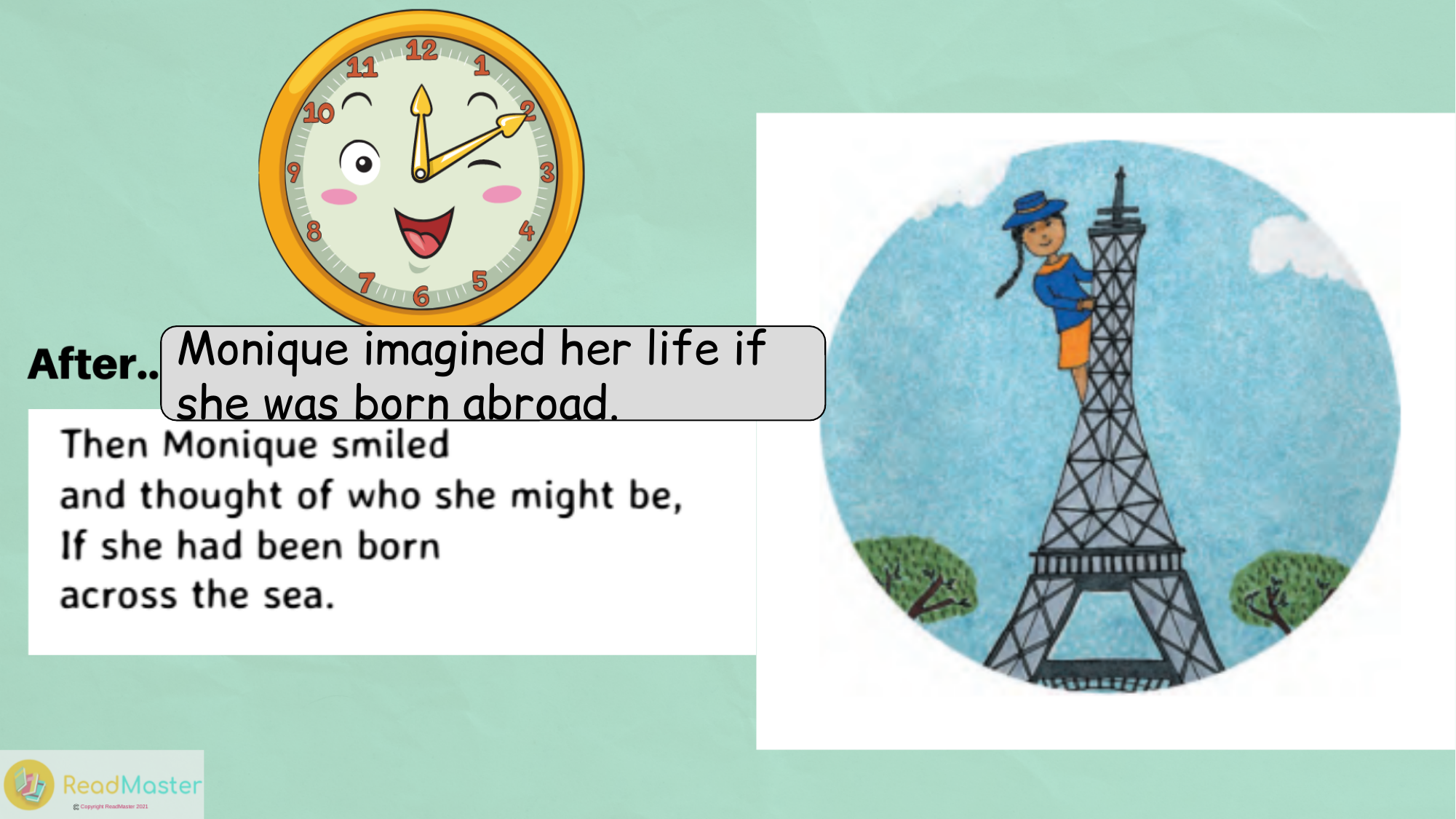

Monique imagined her life if she was born abroad.